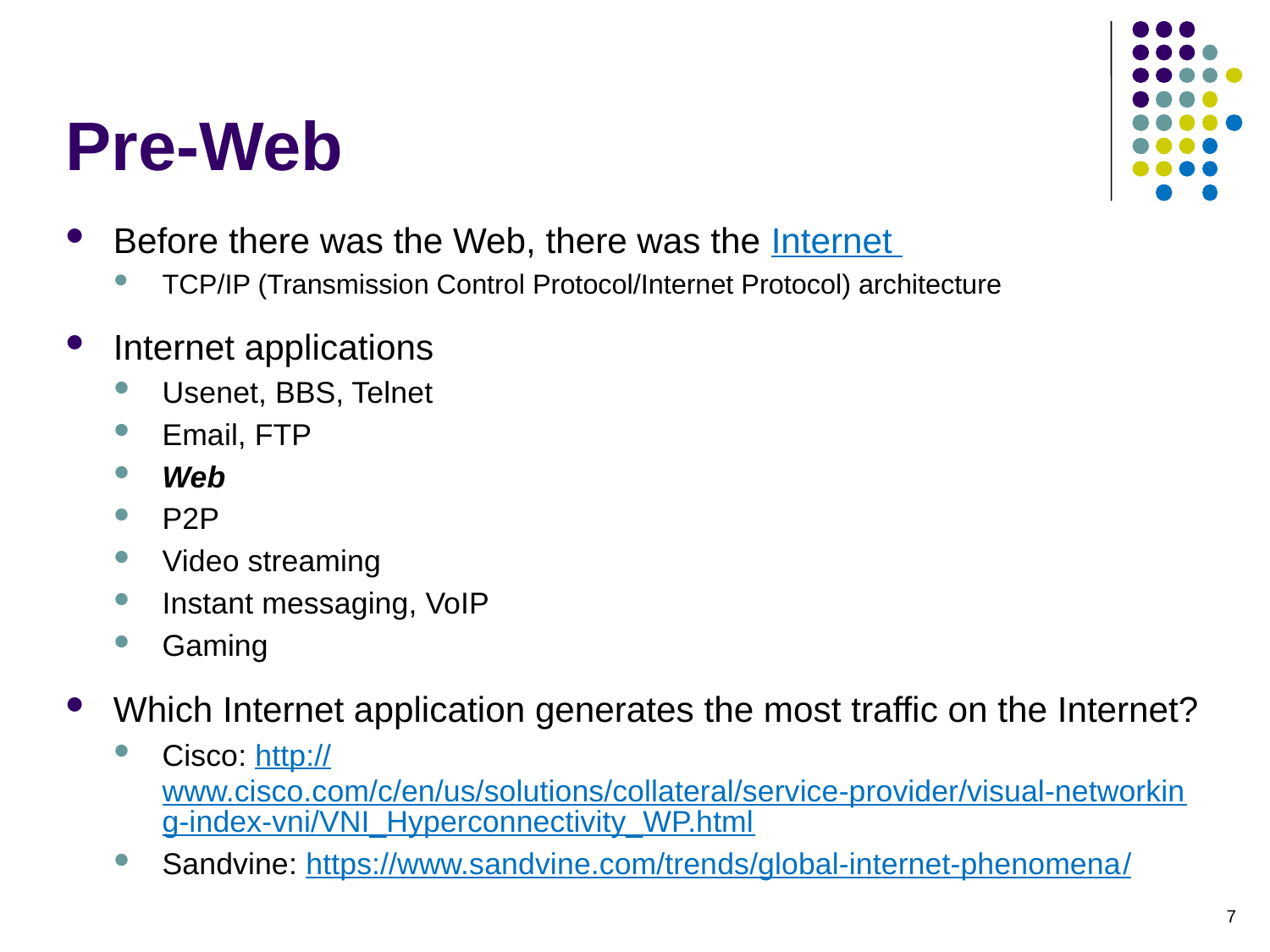

# Pre-Web
Before there was the Web, there was the Internet
TCP/IP (Transmission Control Protocol/Internet Protocol) architecture
Internet applications
Usenet, BBS, Telnet
Email, FTP
Web
P2P
Video streaming
Instant messaging, VoIP
Gaming
Which Internet application generates the most traffic on the Internet?
Cisco: http://www.cisco.com/c/en/us/solutions/collateral/service-provider/visual-networking-index-vni/VNI_Hyperconnectivity_WP.html
Sandvine: https://www.sandvine.com/trends/global-internet-phenomena/
7